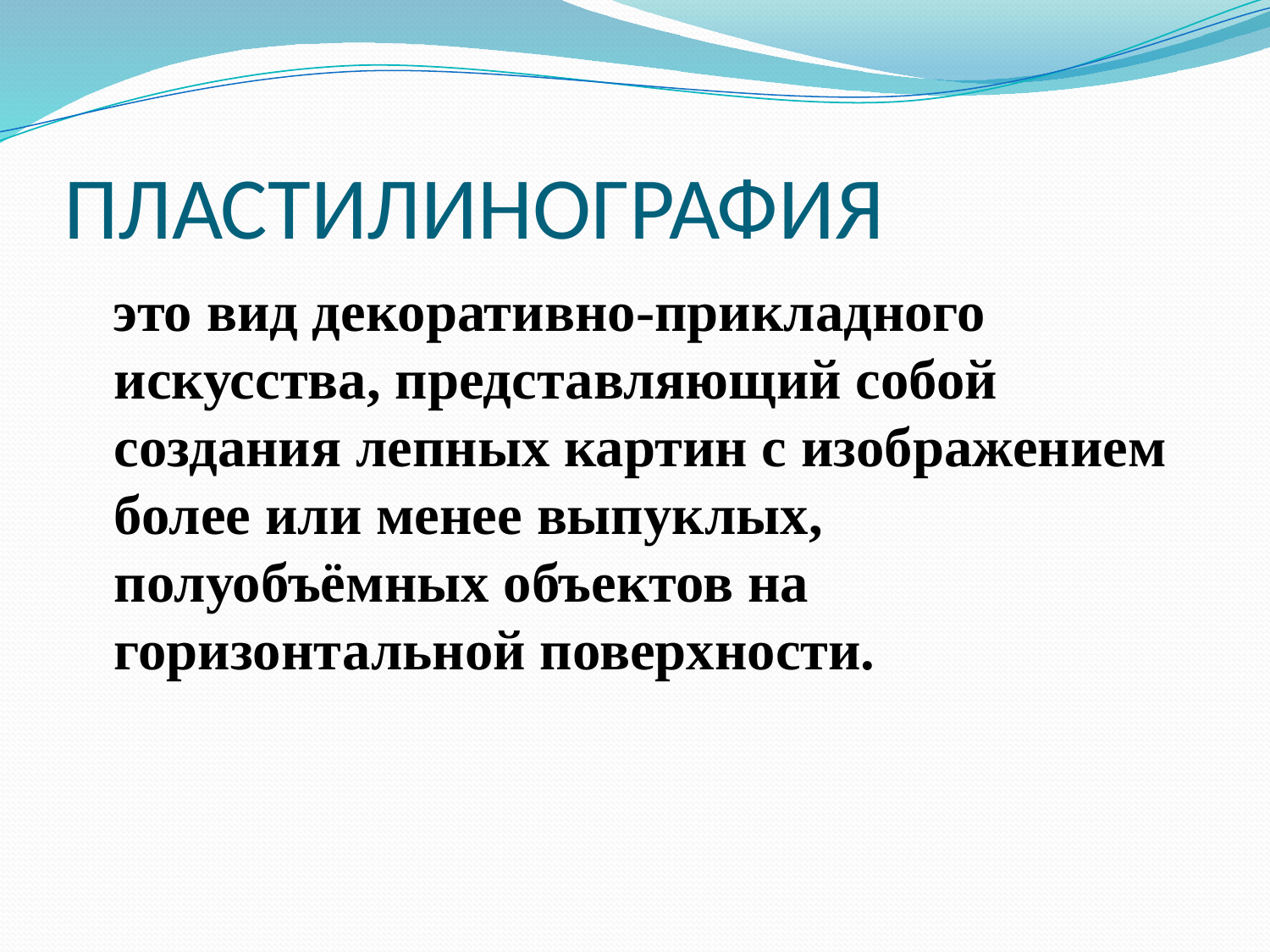

# ПЛАСТИЛИНОГРАФИЯ
   это вид декоративно-прикладного искусства, представляющий собой создания лепных картин с изображением более или менее выпуклых, полуобъёмных объектов на горизонтальной поверхности.